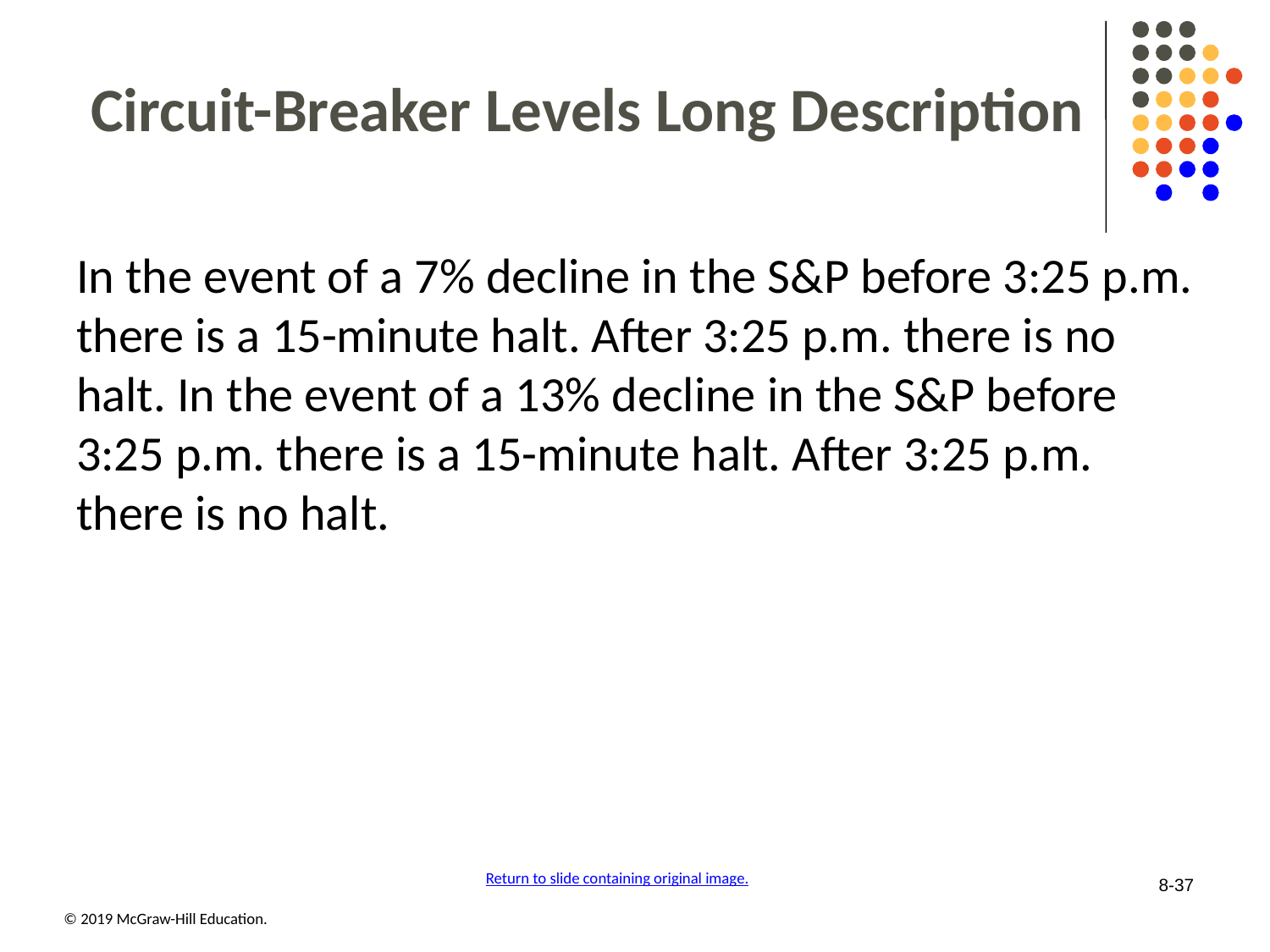

# Circuit-Breaker Levels Long Description
In the event of a 7% decline in the S&P before 3:25 p.m. there is a 15-minute halt. After 3:25 p.m. there is no halt. In the event of a 13% decline in the S&P before 3:25 p.m. there is a 15-minute halt. After 3:25 p.m. there is no halt.
Return to slide containing original image.
8-37